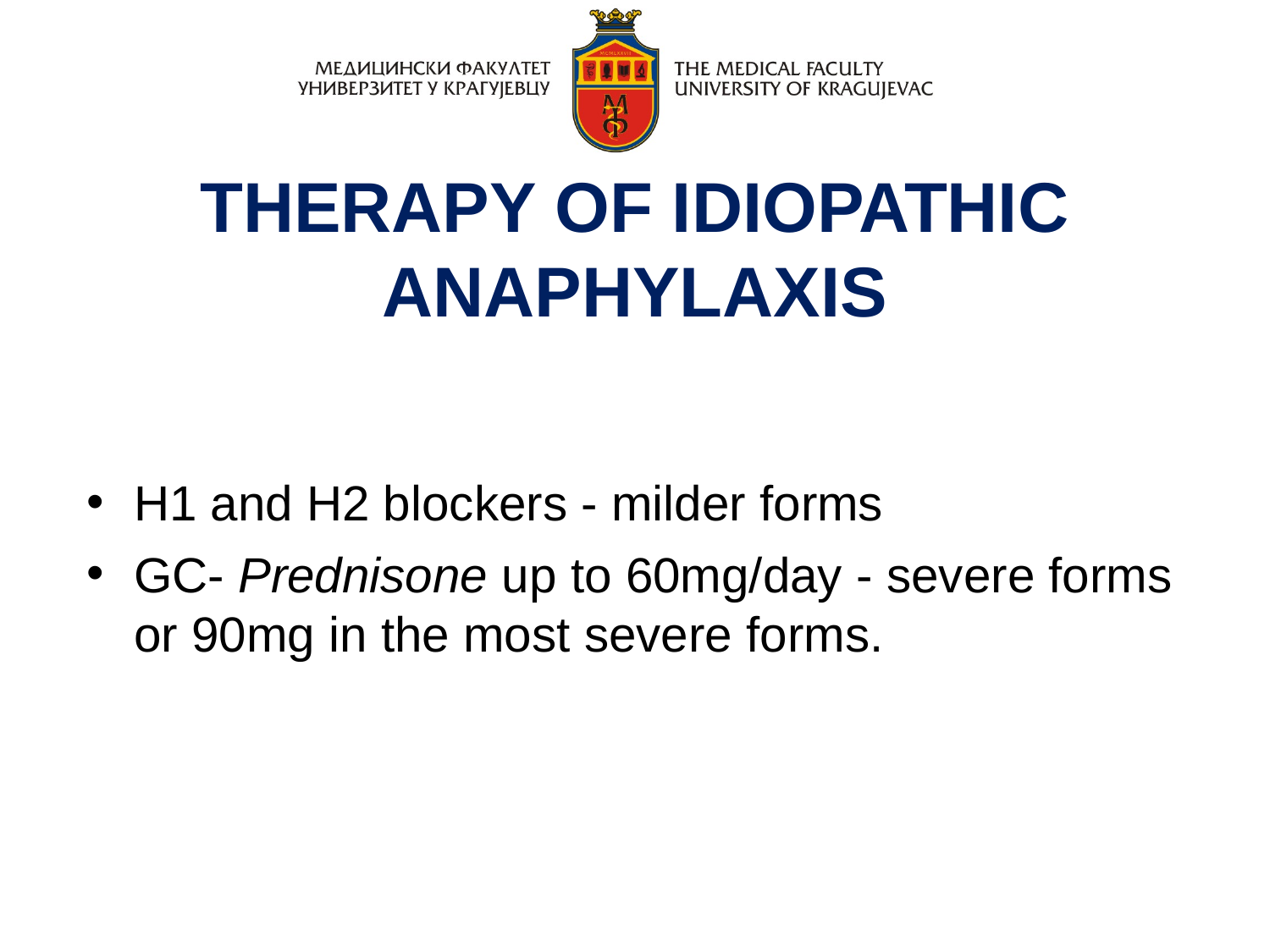

THERAPY OF IDIOPATHIC ANAPHYLAXIS
H1 and H2 blockers - milder forms
GC- Prednisone up to 60mg/day - severe forms or 90mg in the most severe forms.